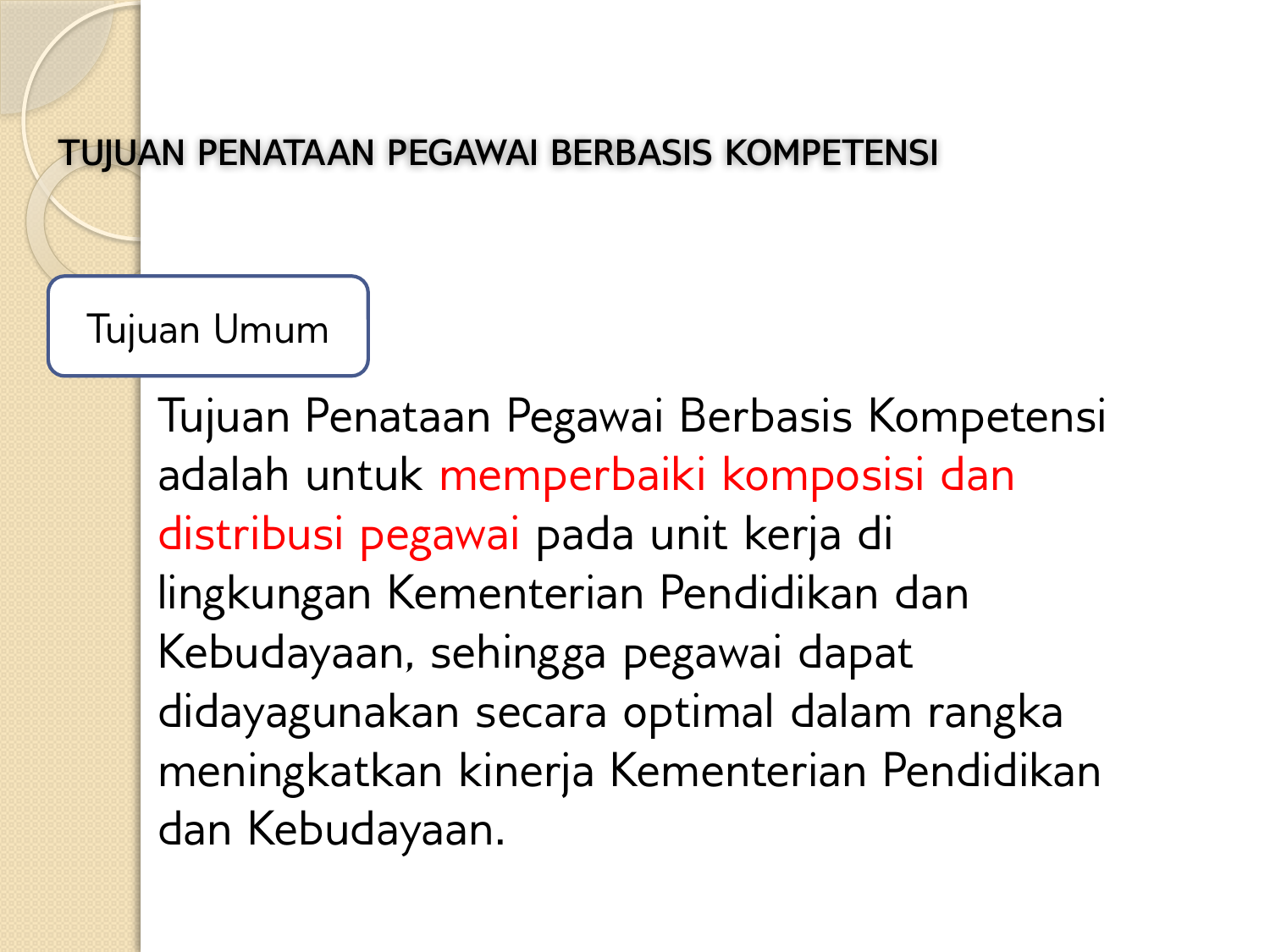

# TUJUAN PENATAAN PEGAWAI BERBASIS KOMPETENSI
Tujuan Umum
Tujuan Penataan Pegawai Berbasis Kompetensi adalah untuk memperbaiki komposisi dan distribusi pegawai pada unit kerja di lingkungan Kementerian Pendidikan dan Kebudayaan, sehingga pegawai dapat didayagunakan secara optimal dalam rangka meningkatkan kinerja Kementerian Pendidikan dan Kebudayaan.